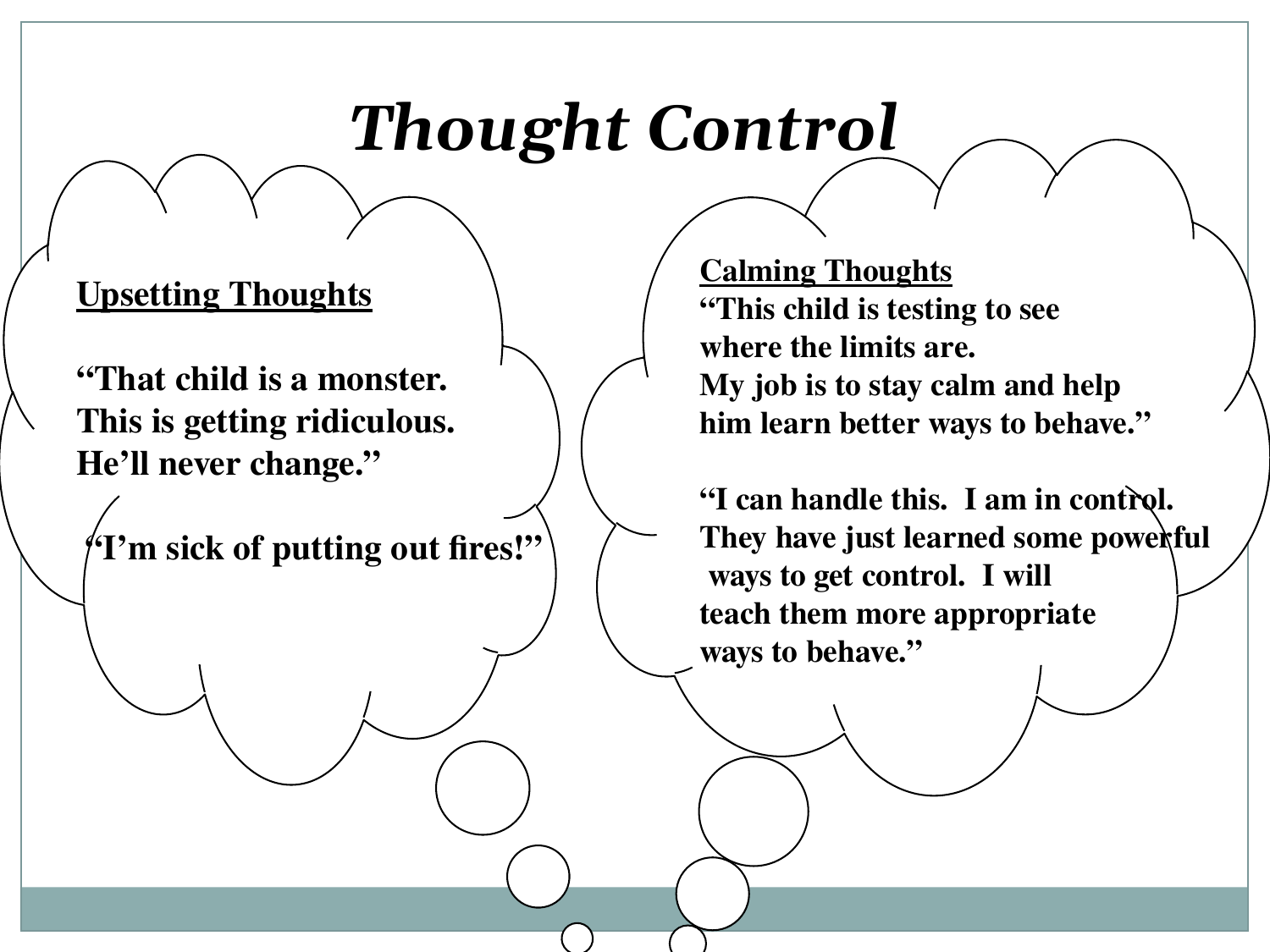

Thought Control

Calming Thoughts
“This child is testing to see
where the limits are.
My job is to stay calm and help
him learn better ways to behave.”

“I can handle this.  I am in control.
They have just learned some powerful
 ways to get control.  I will
teach them more appropriate
ways to behave.”

Upsetting Thoughts

“That child is a monster.
This is getting ridiculous.
He’ll never change.”

 “I’m sick of putting out fires!”